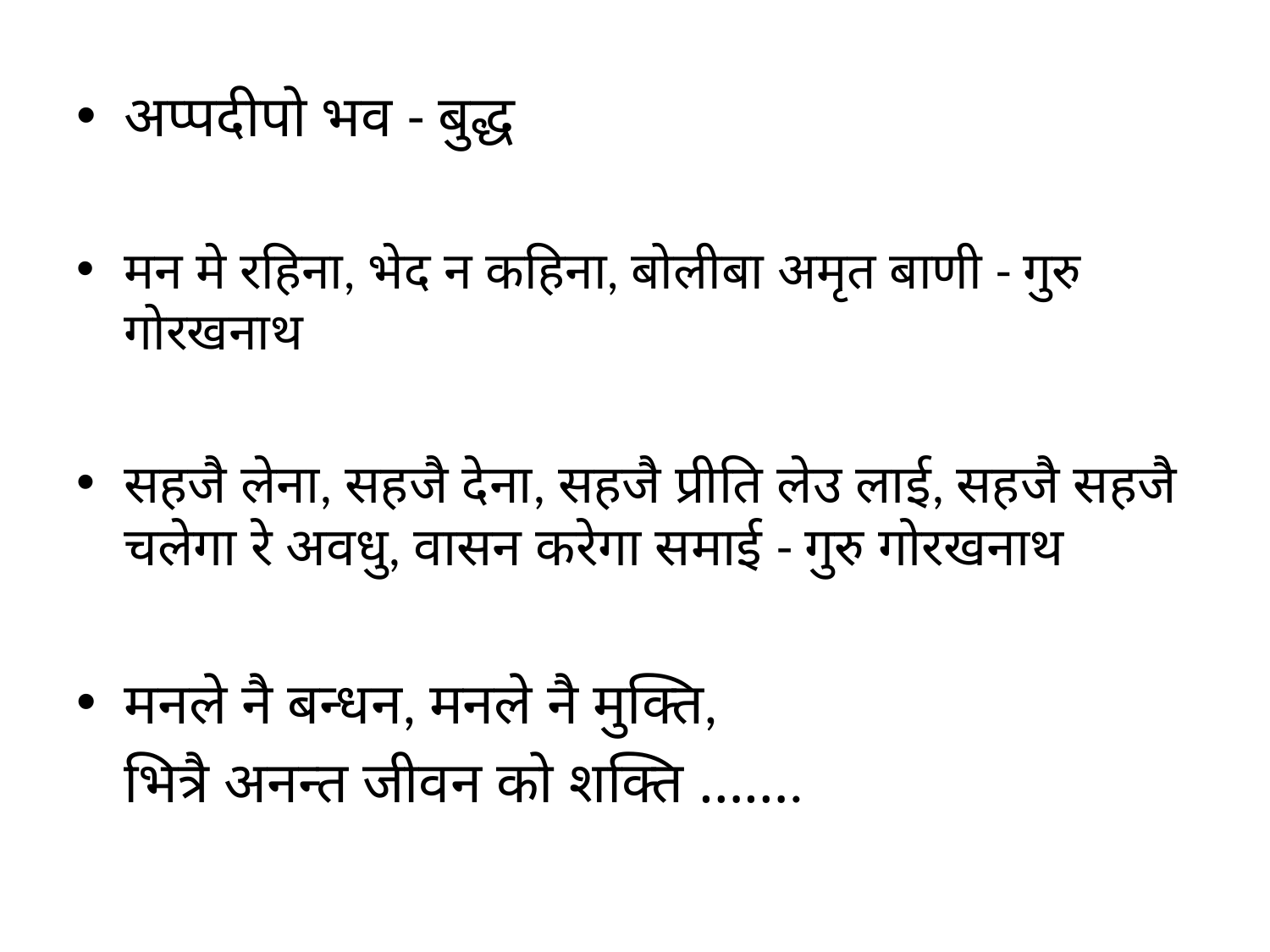

अप्पदीपो भव - बुद्ध

मन मे रहिना, भेद न कहिना, बोलीबा अमृत बाणी - गुरु गोरखनाथ

सहजै लेना, सहजै देना, सहजै प्रीति लेउ लाई, सहजै सहजै चलेगा रे अवधु, वासन करेगा समाई - गुरु गोरखनाथ

मनले नै बन्धन, मनले नै मुक्ति,
	भित्रै अनन्त जीवन को शक्ति …….